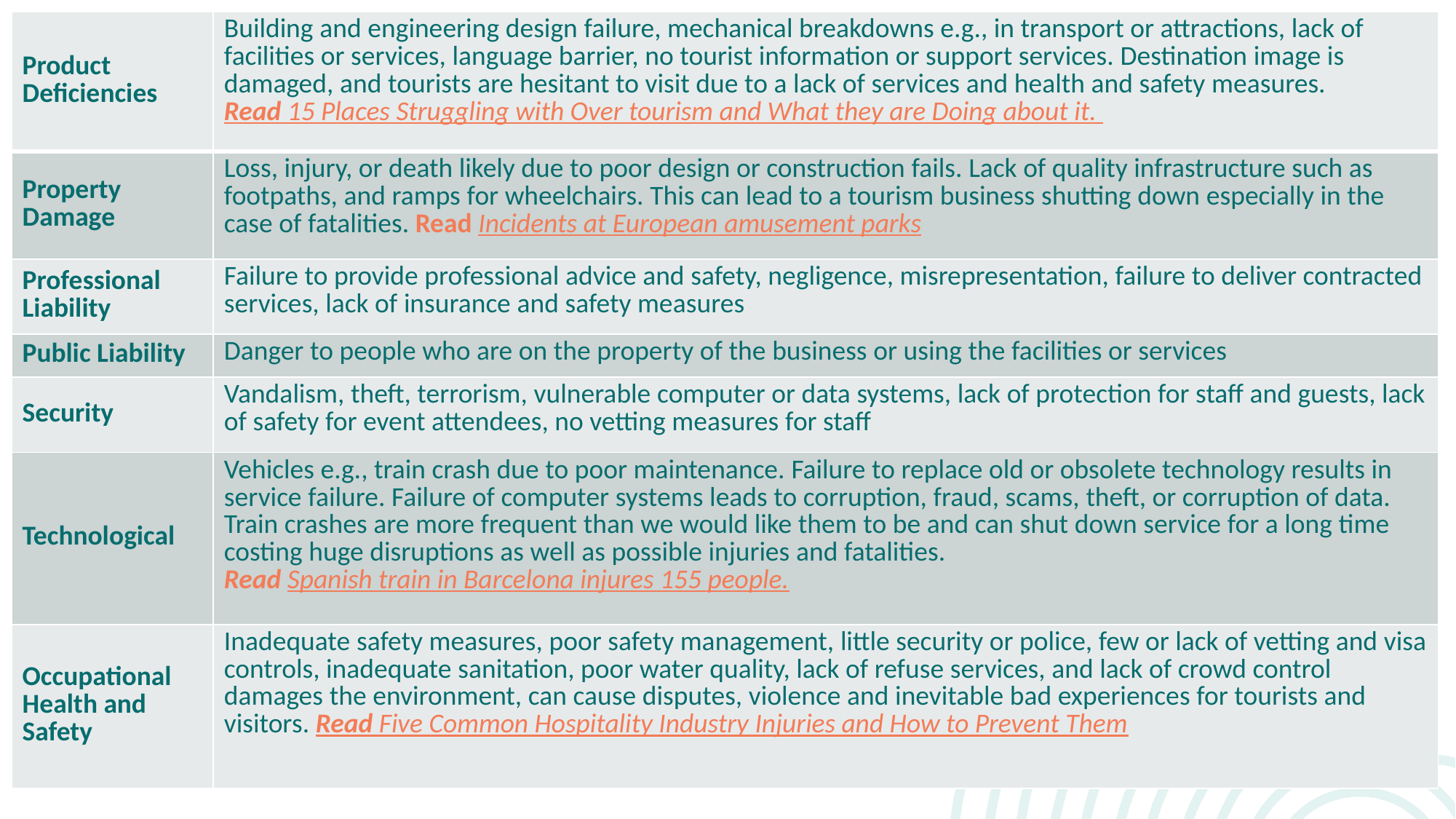

| Product Deficiencies | Building and engineering design failure, mechanical breakdowns e.g., in transport or attractions, lack of facilities or services, language barrier, no tourist information or support services. Destination image is damaged, and tourists are hesitant to visit due to a lack of services and health and safety measures. Read 15 Places Struggling with Over tourism and What they are Doing about it. |
| --- | --- |
| Property Damage | Loss, injury, or death likely due to poor design or construction fails. Lack of quality infrastructure such as footpaths, and ramps for wheelchairs. This can lead to a tourism business shutting down especially in the case of fatalities. Read Incidents at European amusement parks |
| Professional Liability | Failure to provide professional advice and safety, negligence, misrepresentation, failure to deliver contracted services, lack of insurance and safety measures |
| Public Liability | Danger to people who are on the property of the business or using the facilities or services |
| Security | Vandalism, theft, terrorism, vulnerable computer or data systems, lack of protection for staff and guests, lack of safety for event attendees, no vetting measures for staff |
| Technological | Vehicles e.g., train crash due to poor maintenance. Failure to replace old or obsolete technology results in service failure. Failure of computer systems leads to corruption, fraud, scams, theft, or corruption of data. Train crashes are more frequent than we would like them to be and can shut down service for a long time costing huge disruptions as well as possible injuries and fatalities. Read Spanish train in Barcelona injures 155 people. |
| Occupational Health and Safety | Inadequate safety measures, poor safety management, little security or police, few or lack of vetting and visa controls, inadequate sanitation, poor water quality, lack of refuse services, and lack of crowd control damages the environment, can cause disputes, violence and inevitable bad experiences for tourists and visitors. Read Five Common Hospitality Industry Injuries and How to Prevent Them |